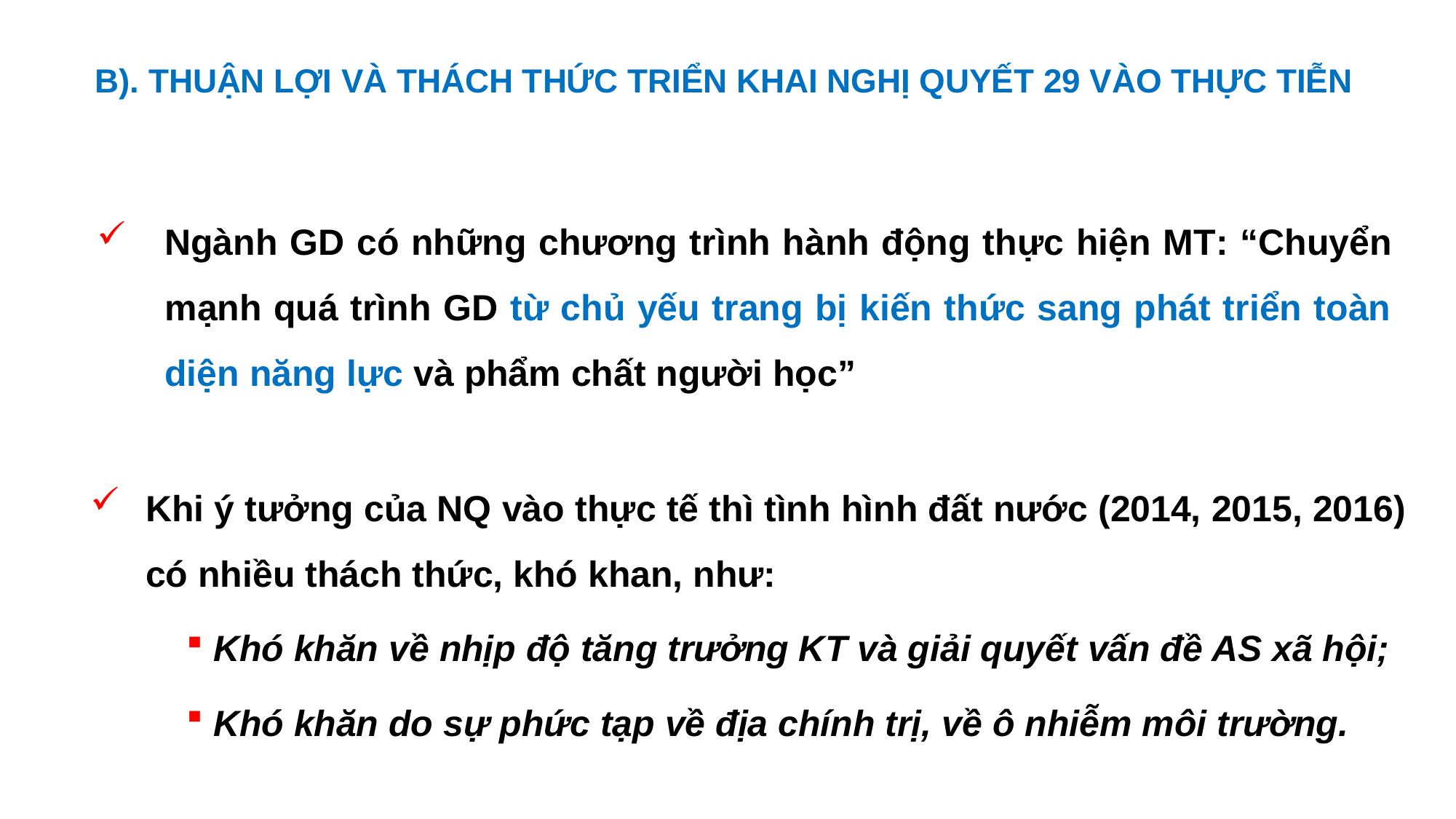

B). THUẬN LỢI VÀ THÁCH THỨC TRIỂN KHAI NGHỊ QUYẾT 29 VÀO THỰC TIỄN
Ngành GD có những chương trình hành động thực hiện MT: “Chuyển mạnh quá trình GD từ chủ yếu trang bị kiến thức sang phát triển toàn diện năng lực và phẩm chất người học”
Khi ý tưởng của NQ vào thực tế thì tình hình đất nước (2014, 2015, 2016) có nhiều thách thức, khó khan, như:
 Khó khăn về nhịp độ tăng trưởng KT và giải quyết vấn đề AS xã hội;
 Khó khăn do sự phức tạp về địa chính trị, về ô nhiễm môi trường.